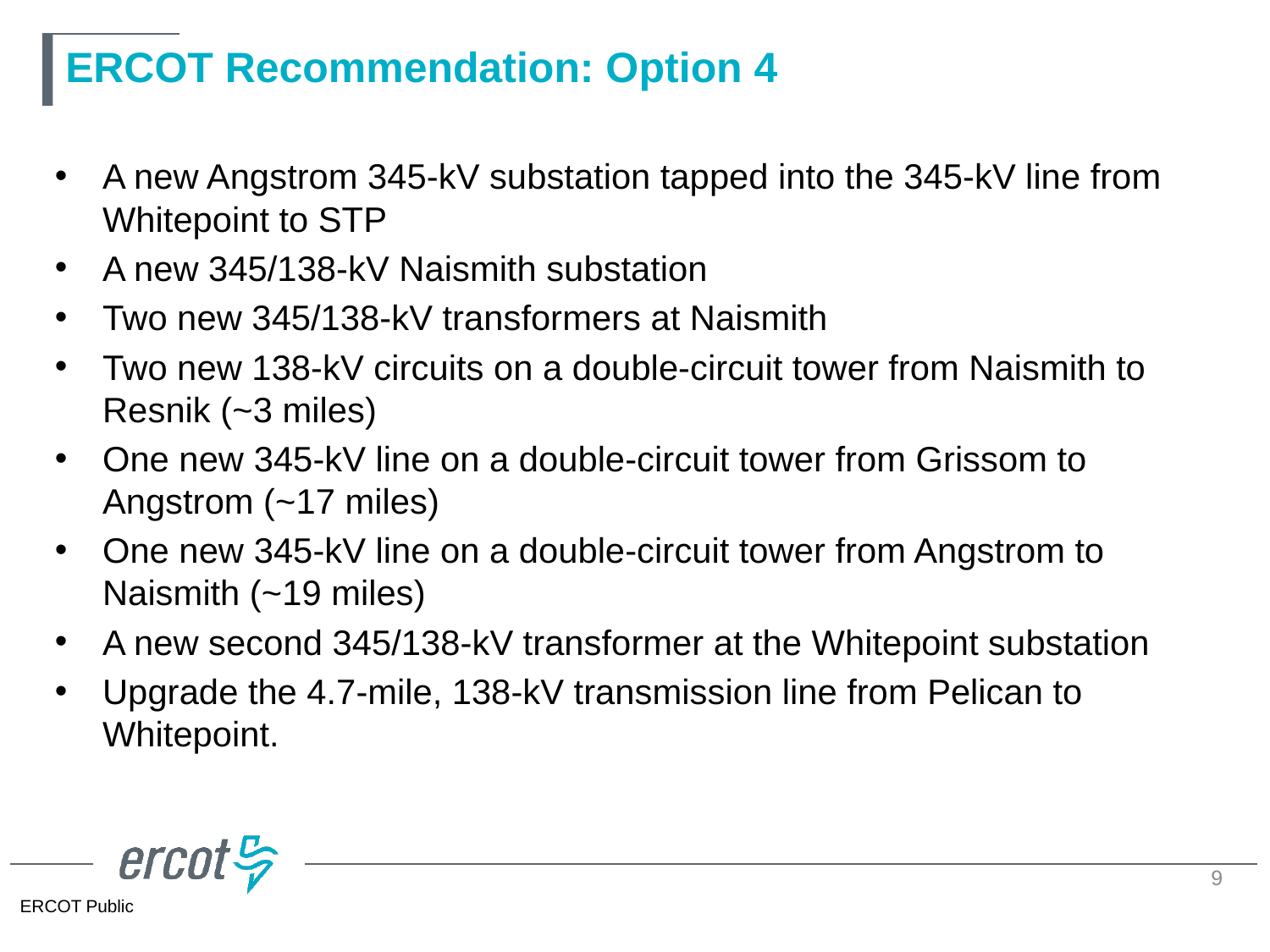

# ERCOT Recommendation: Option 4
A new Angstrom 345-kV substation tapped into the 345-kV line from Whitepoint to STP
A new 345/138-kV Naismith substation
Two new 345/138-kV transformers at Naismith
Two new 138-kV circuits on a double-circuit tower from Naismith to Resnik (~3 miles)
One new 345-kV line on a double-circuit tower from Grissom to Angstrom (~17 miles)
One new 345-kV line on a double-circuit tower from Angstrom to Naismith (~19 miles)
A new second 345/138-kV transformer at the Whitepoint substation
Upgrade the 4.7-mile, 138-kV transmission line from Pelican to Whitepoint.
9